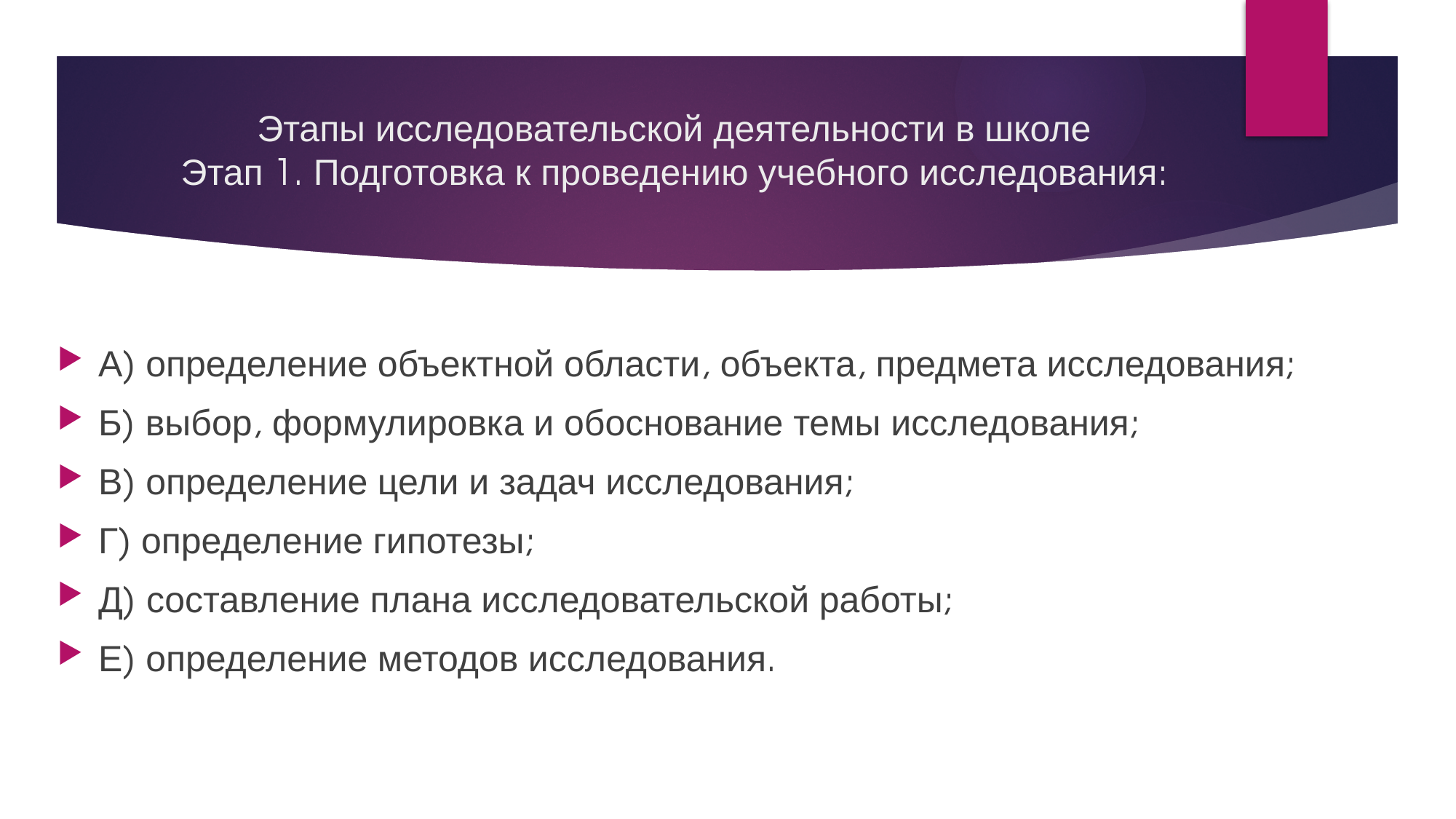

# Этапы исследовательской деятельности в школе Этап 1. Подготовка к проведению учебного исследования:
А) определение объектной области, объекта, предмета исследования;
Б) выбор, формулировка и обоснование темы исследования;
В) определение цели и задач исследования;
Г) определение гипотезы;
Д) составление плана исследовательской работы;
Е) определение методов исследования.